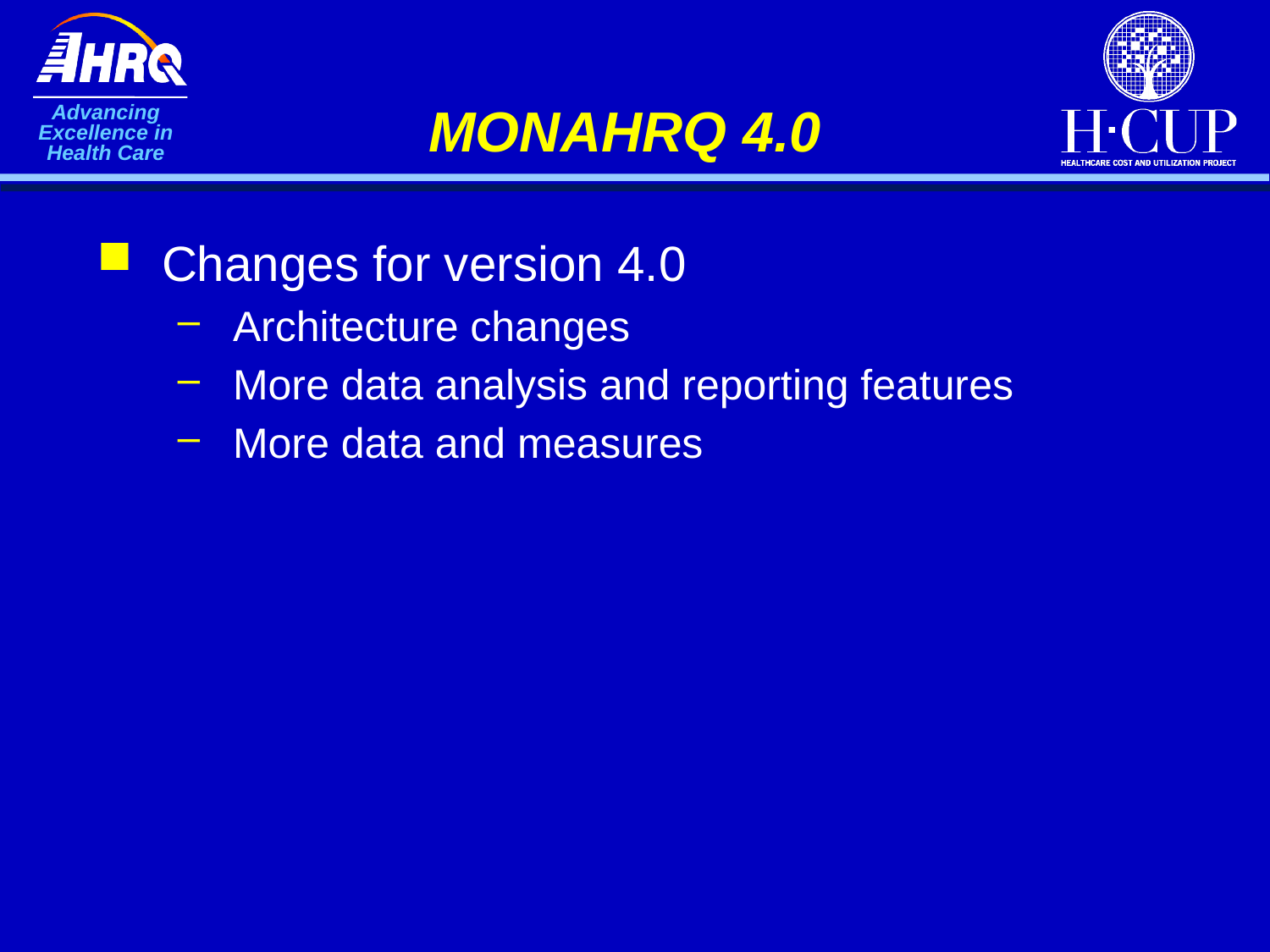

# MONAHRQ 4.0
Changes for version 4.0
Architecture changes
More data analysis and reporting features
More data and measures